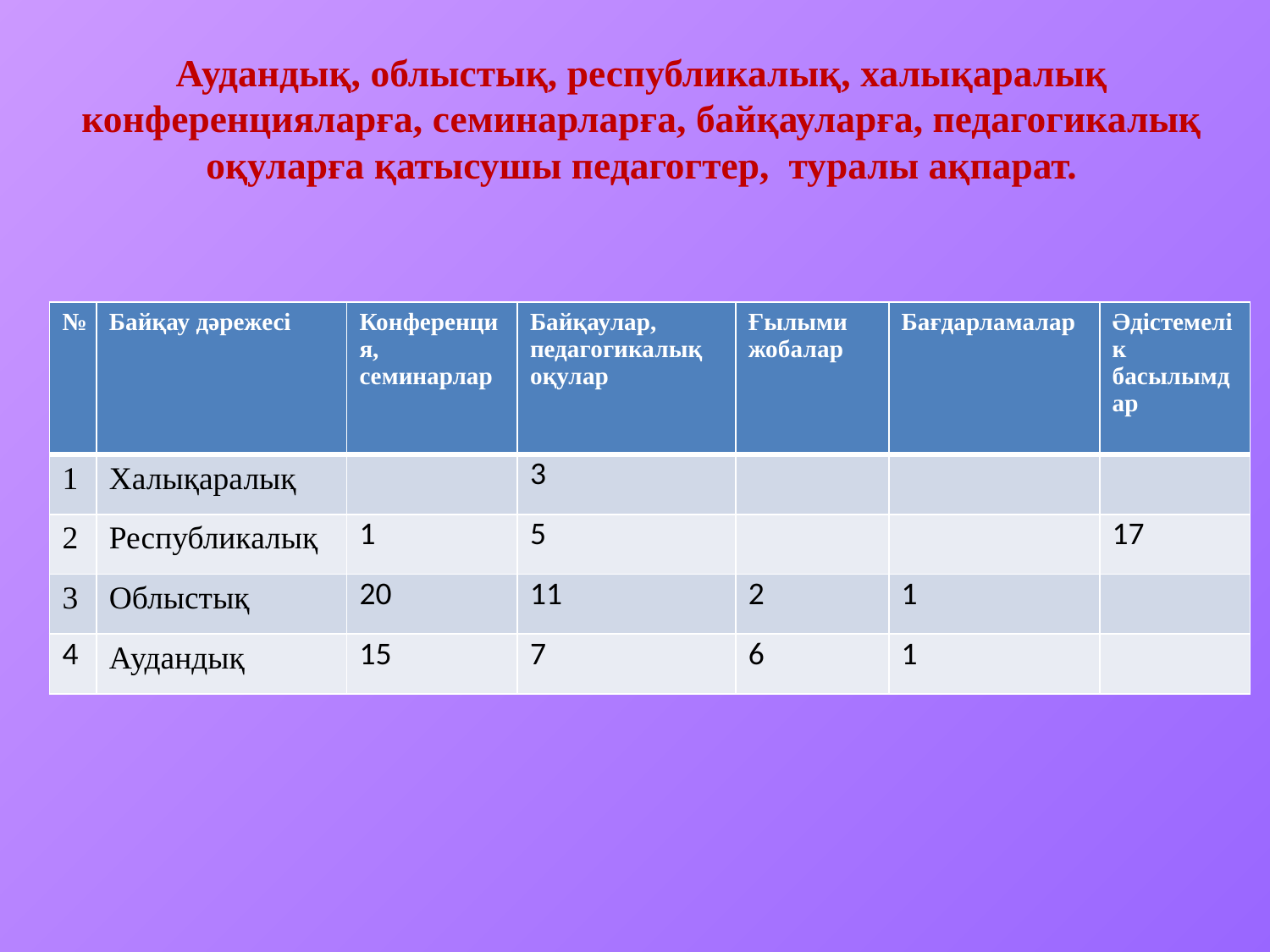

# Аудандық, облыстық, республикалық, халықаралық конференцияларға, семинарларға, байқауларға, педагогикалық оқуларға қатысушы педагогтер,  туралы ақпарат.

| № | Байқау дәрежесі | Конференция, семинарлар | Байқаулар, педагогикалық оқулар | Ғылыми жобалар | Бағдарламалар | Әдістемелік басылымдар |
| --- | --- | --- | --- | --- | --- | --- |
| 1 | Халықаралық |  | 3 |  |  |  |
| 2 | Республикалық | 1 | 5 |  |  | 17 |
| 3 | Облыстық | 20 | 11 | 2 | 1 |  |
| 4 | Аудандық | 15 | 7 | 6 | 1 |  |